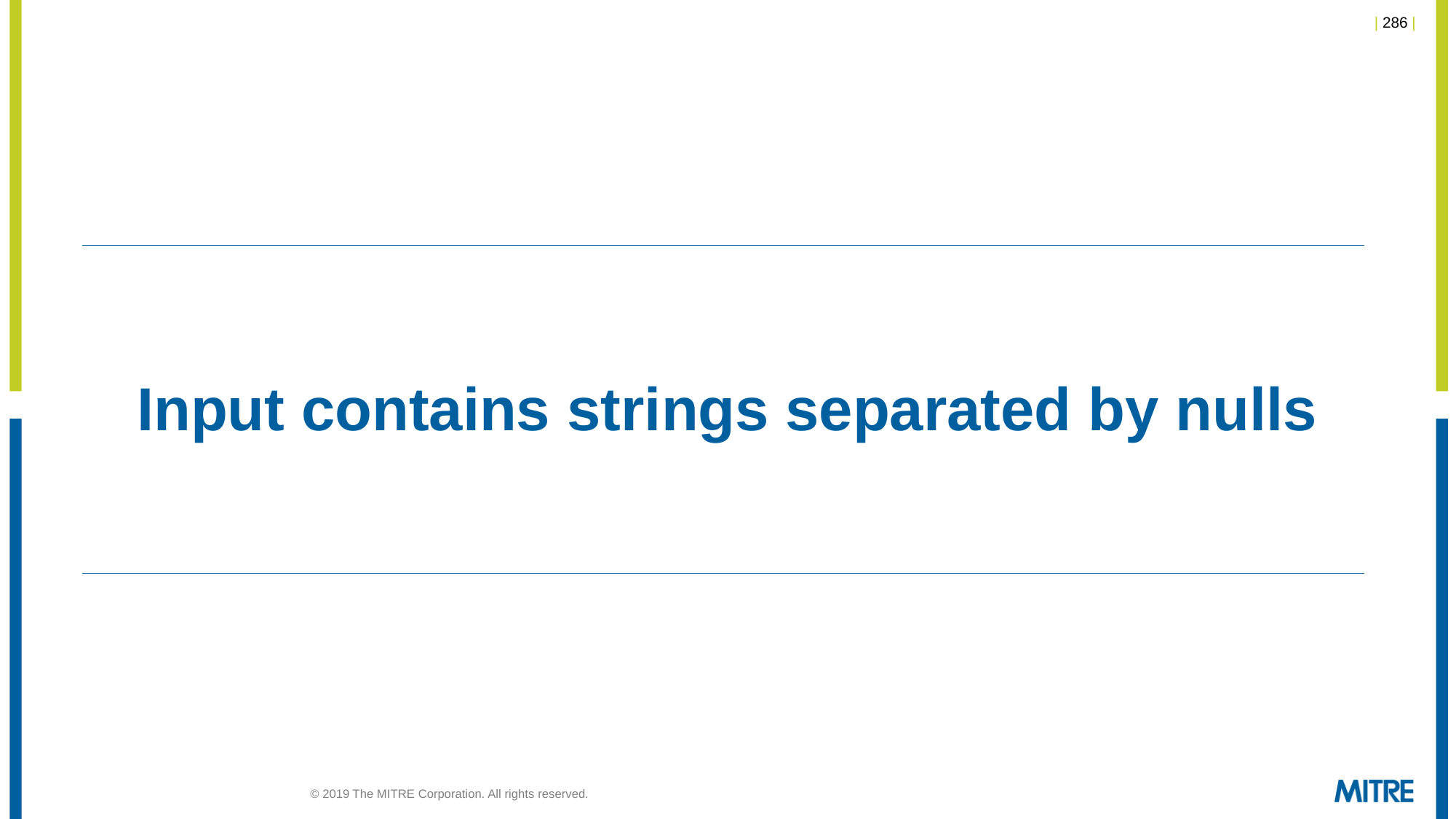

# Input contains strings separated by nulls
© 2019 The MITRE Corporation. All rights reserved.